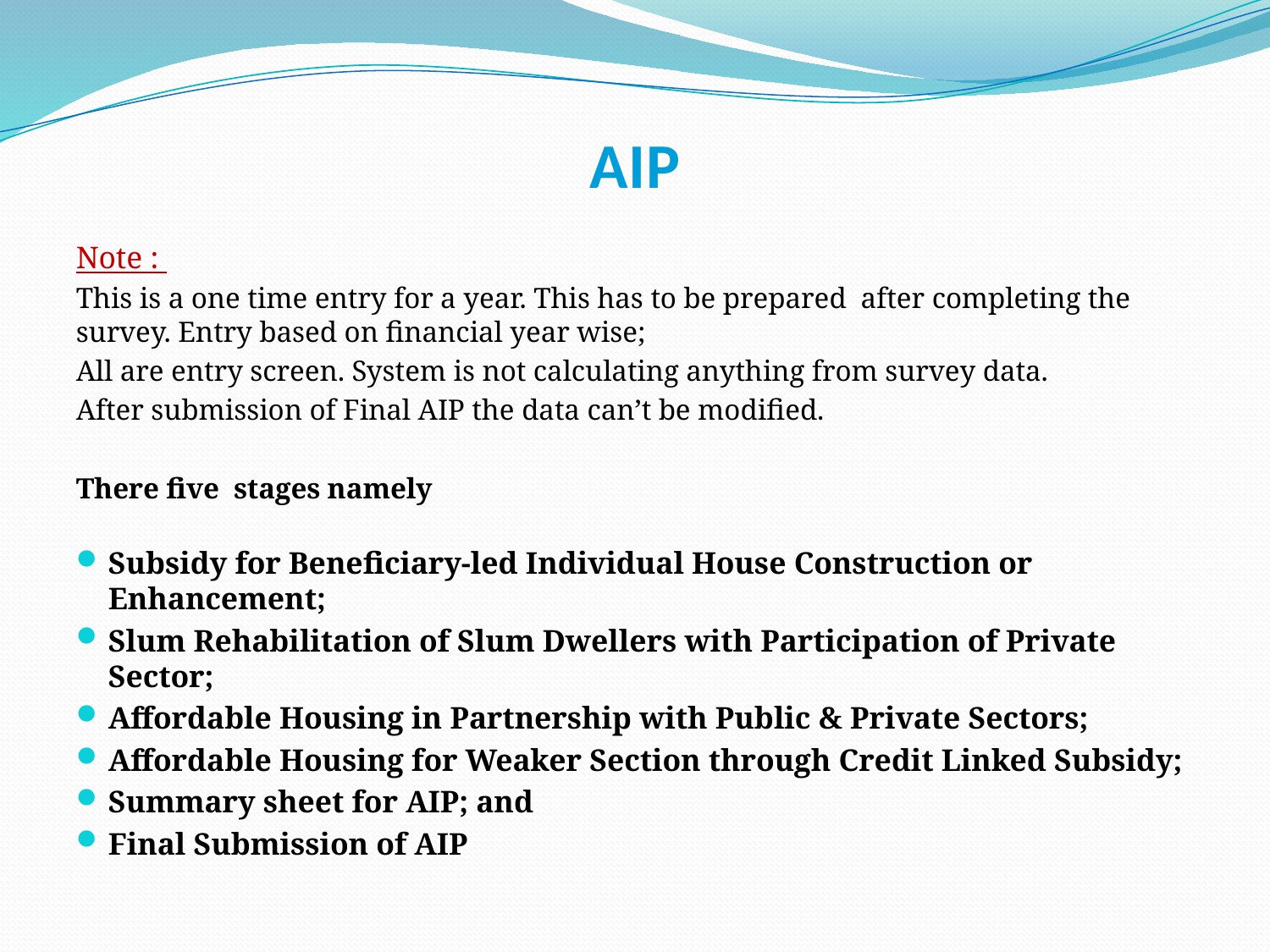

# AIP
Note :
This is a one time entry for a year. This has to be prepared  after completing the survey. Entry based on financial year wise;
All are entry screen. System is not calculating anything from survey data.
After submission of Final AIP the data can’t be modified.

There five  stages namely

Subsidy for Beneficiary-led Individual House Construction or Enhancement;
Slum Rehabilitation of Slum Dwellers with Participation of Private Sector;
Affordable Housing in Partnership with Public & Private Sectors;
Affordable Housing for Weaker Section through Credit Linked Subsidy;
Summary sheet for AIP; and
Final Submission of AIP